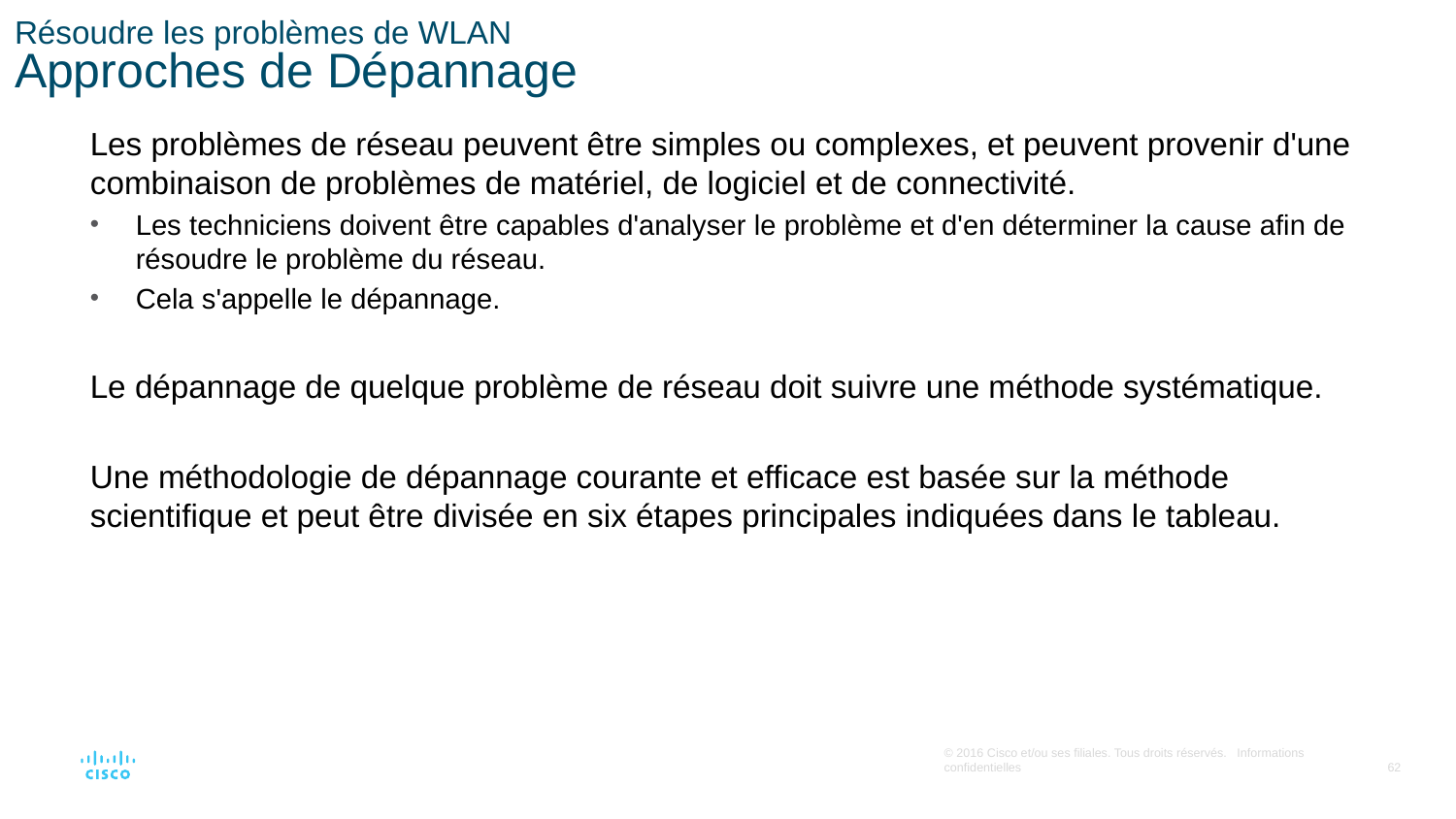

# Résoudre les problèmes de WLAN Approches de Dépannage
Les problèmes de réseau peuvent être simples ou complexes, et peuvent provenir d'une combinaison de problèmes de matériel, de logiciel et de connectivité.
Les techniciens doivent être capables d'analyser le problème et d'en déterminer la cause afin de résoudre le problème du réseau.
Cela s'appelle le dépannage.

Le dépannage de quelque problème de réseau doit suivre une méthode systématique.

Une méthodologie de dépannage courante et efficace est basée sur la méthode scientifique et peut être divisée en six étapes principales indiquées dans le tableau.